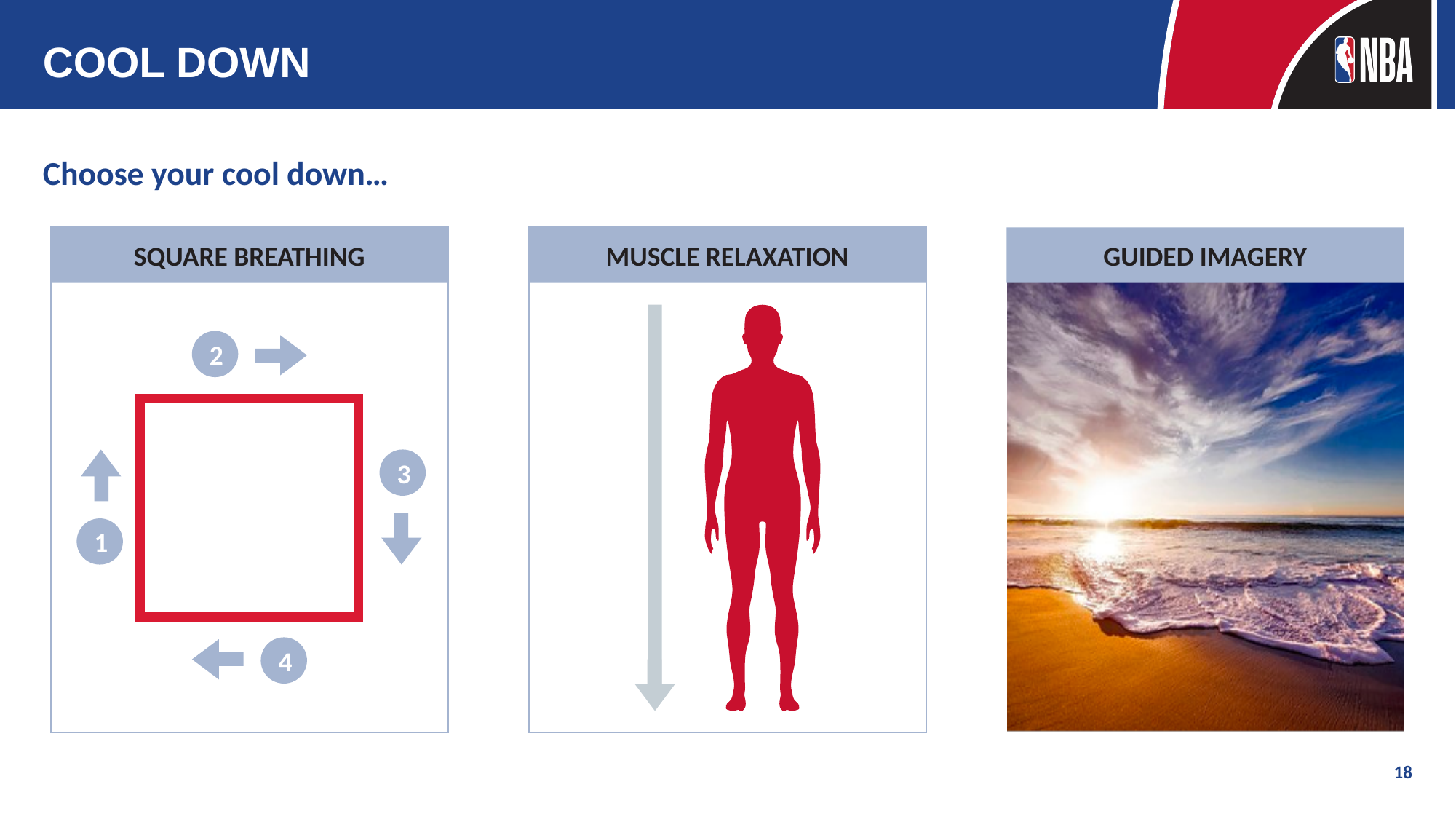

# COOL DOWN
Choose your cool down…

SQUARE BREATHING
MUSCLE RELAXATION

GUIDED IMAGERY

2

1

3

4
18